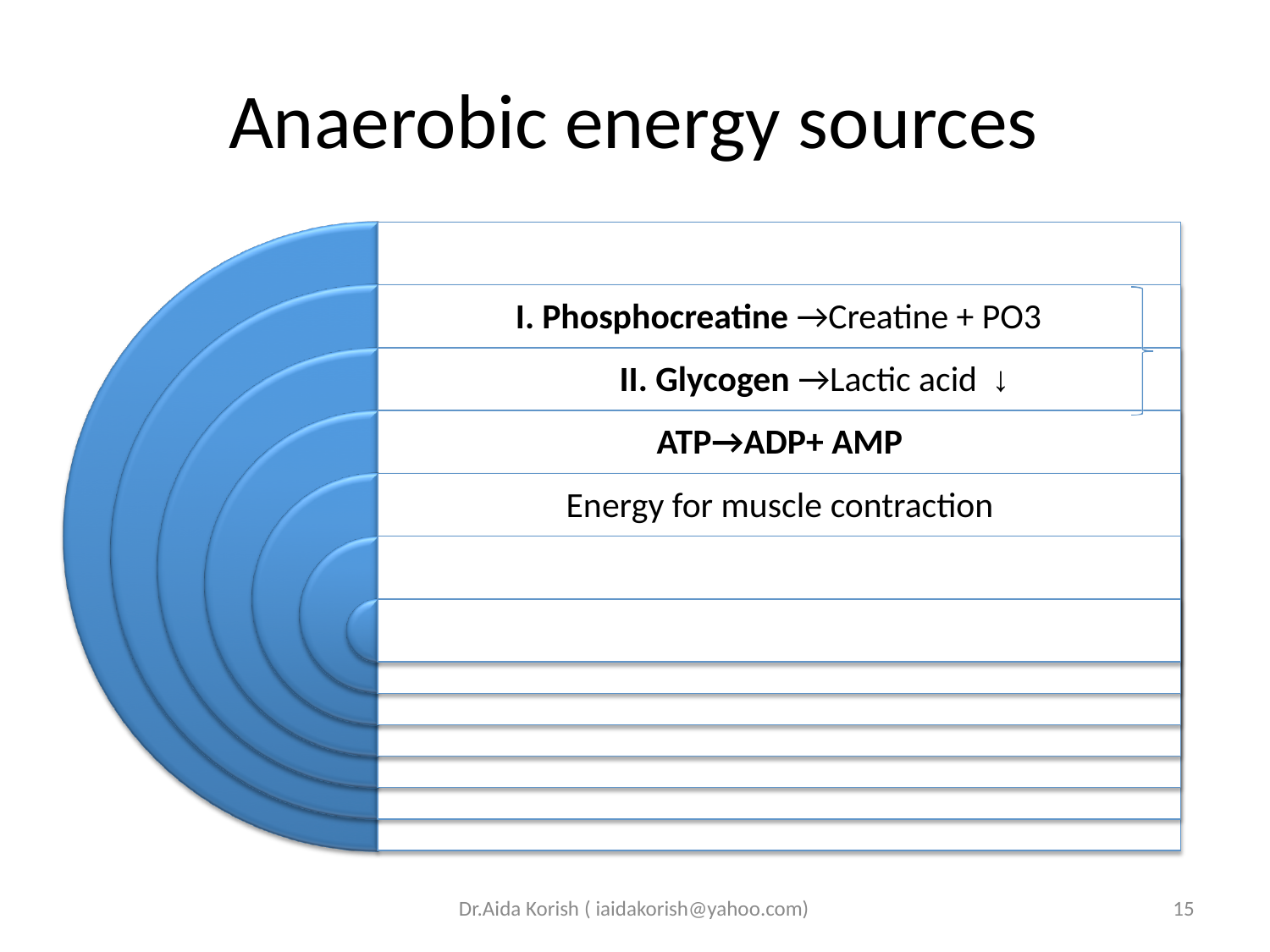

# Anaerobic energy sources

Phosphocreatine →Creatine + PO3
Glycogen →Lactic acid ↓
ATP→ADP+ AMP
Energy for muscle contraction

Dr.Aida Korish ( iaidakorish@yahoo.com)
15